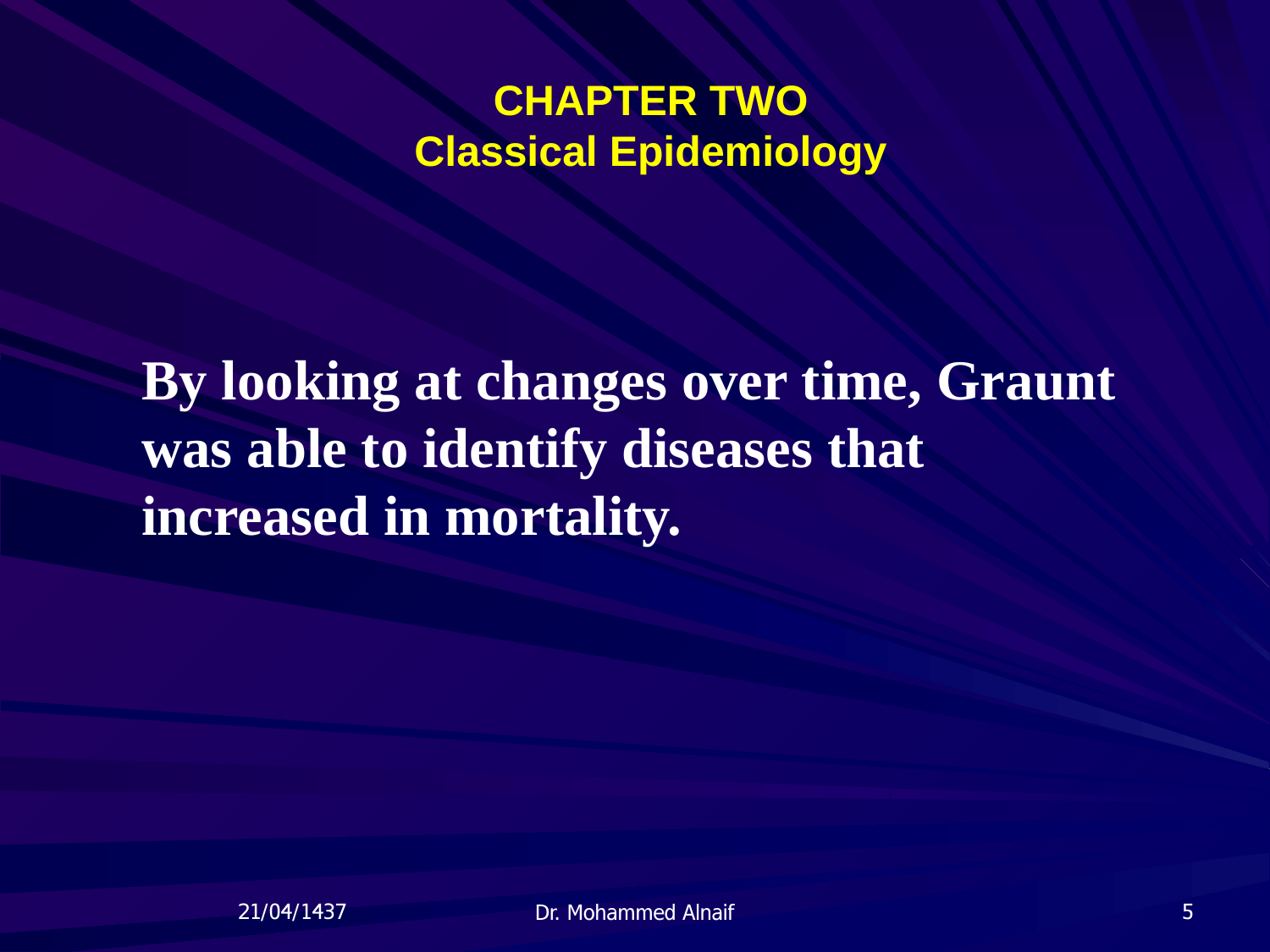

# CHAPTER TWO Classical Epidemiology
By looking at changes over time, Graunt was able to identify diseases that increased in mortality.
21/04/1437
5
Dr. Mohammed Alnaif